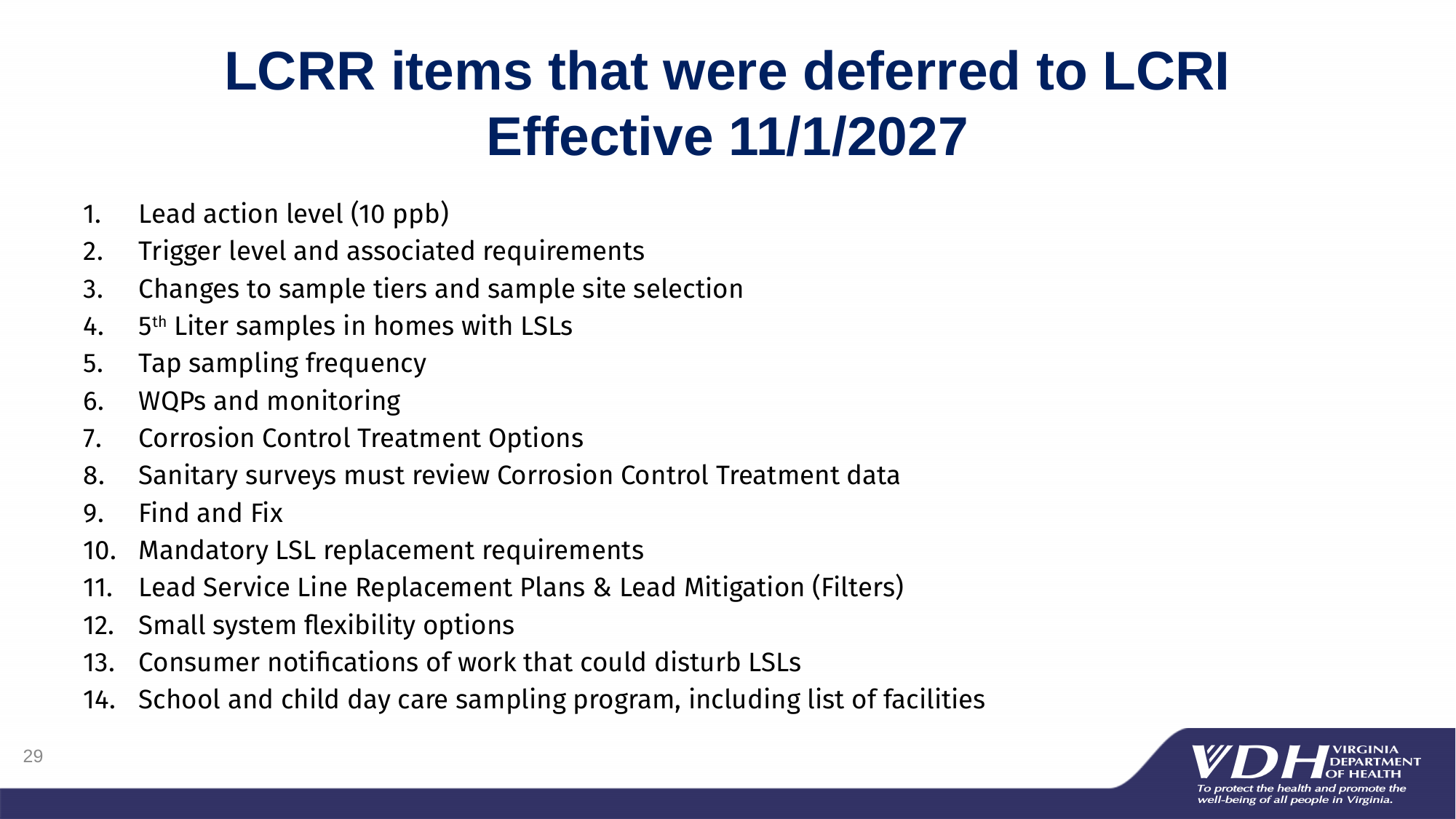

# LCRR items that were deferred to LCRI Effective 11/1/2027
Lead action level (10 ppb)
Trigger level and associated requirements
Changes to sample tiers and sample site selection
5th Liter samples in homes with LSLs
Tap sampling frequency
WQPs and monitoring
Corrosion Control Treatment Options
Sanitary surveys must review Corrosion Control Treatment data
Find and Fix
Mandatory LSL replacement requirements
Lead Service Line Replacement Plans & Lead Mitigation (Filters)
Small system flexibility options
Consumer notifications of work that could disturb LSLs
School and child day care sampling program, including list of facilities
29